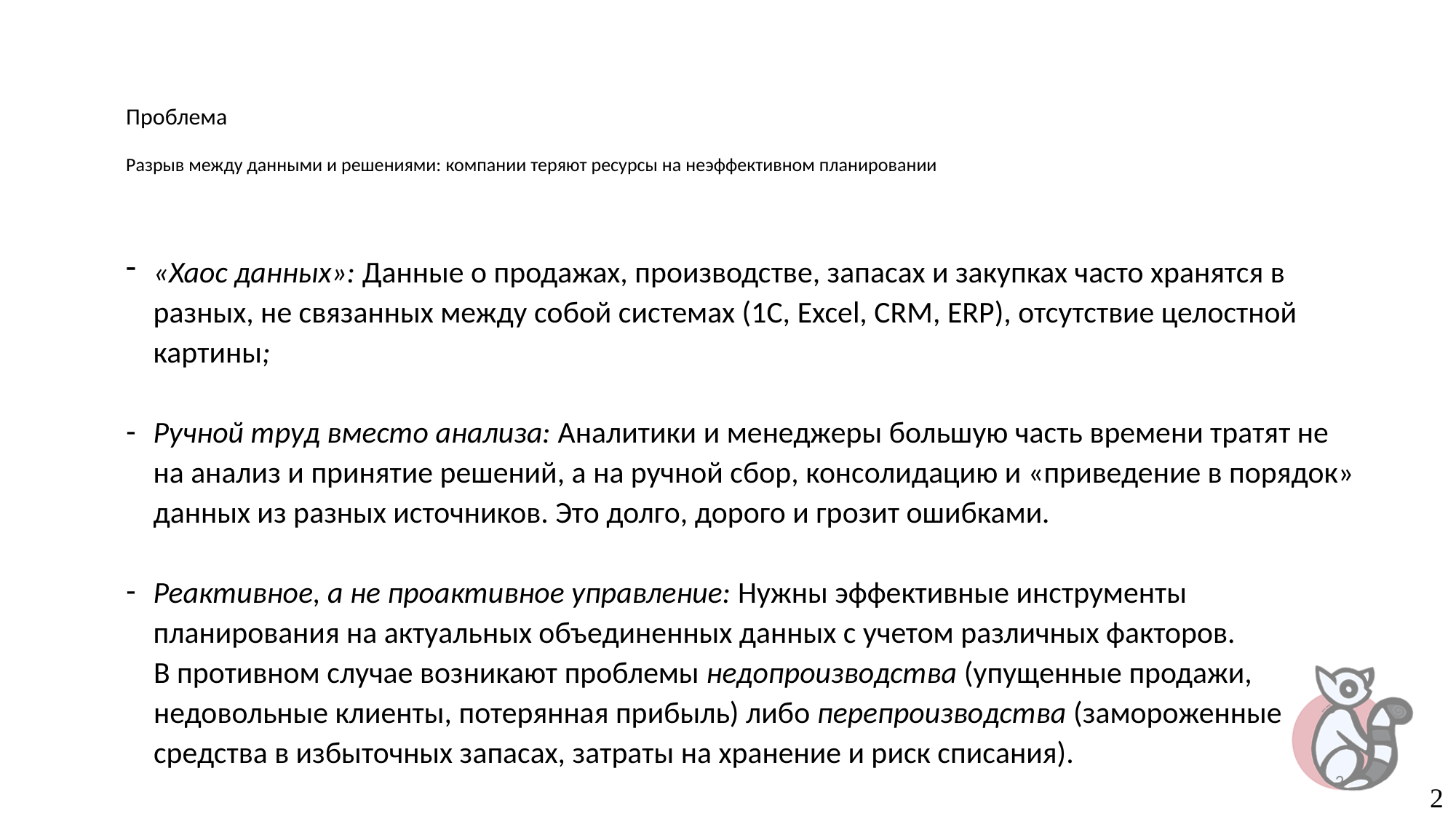

# Проблема Разрыв между данными и решениями: компании теряют ресурсы на неэффективном планировании

«Хаос данных»: Данные о продажах, производстве, запасах и закупках часто хранятся в разных, не связанных между собой системах (1С, Excel, CRM, ERP), отсутствие целостной картины;

Ручной труд вместо анализа: Аналитики и менеджеры большую часть времени тратят не на анализ и принятие решений, а на ручной сбор, консолидацию и «приведение в порядок» данных из разных источников. Это долго, дорого и грозит ошибками.

Реактивное, а не проактивное управление: Нужны эффективные инструменты планирования на актуальных объединенных данных с учетом различных факторов.
    В противном случае возникают проблемы недопроизводства (упущенные продажи,
    недовольные клиенты, потерянная прибыль) либо перепроизводства (замороженные
    средства в избыточных запасах, затраты на хранение и риск списания).

2
2